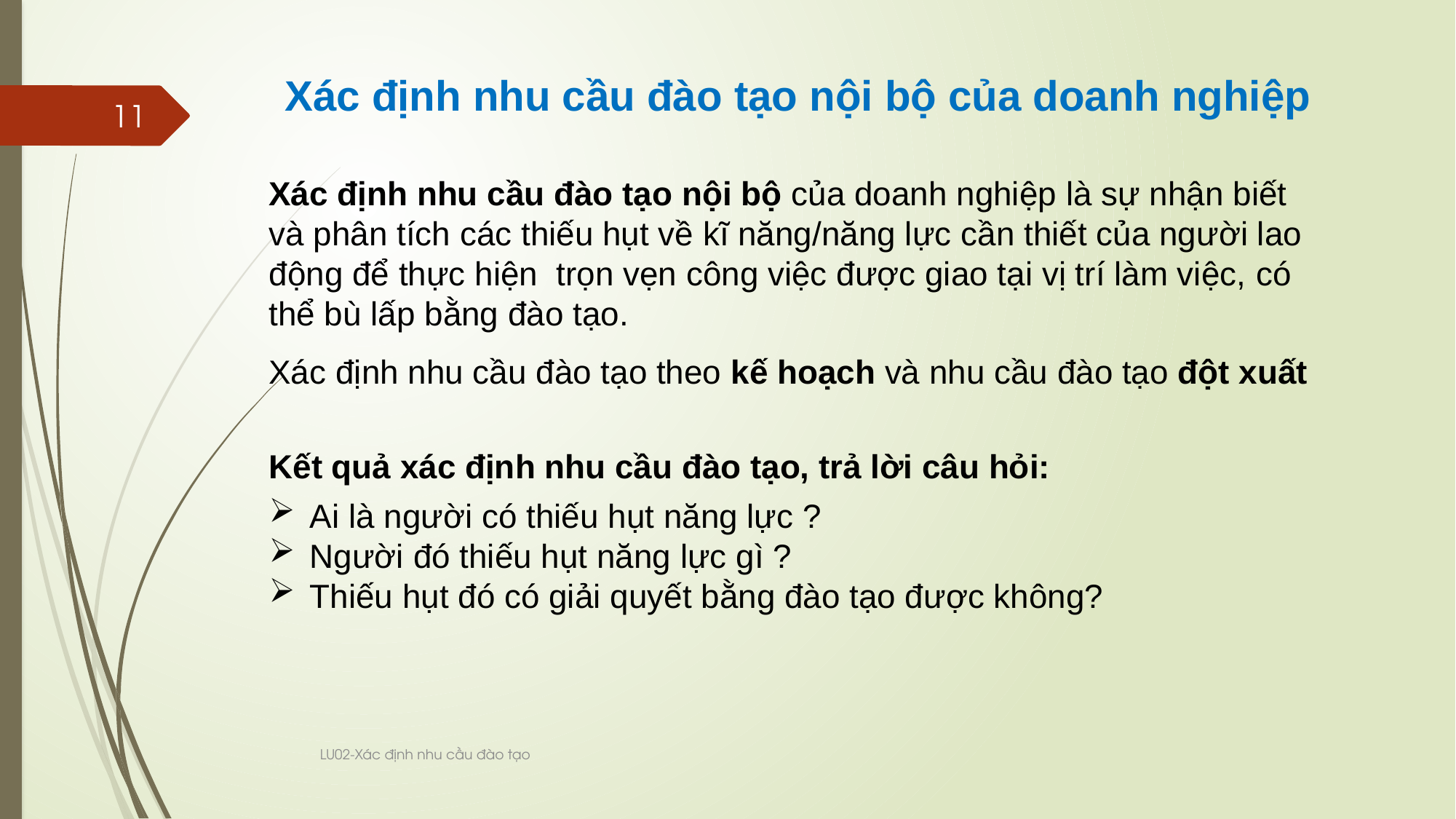

Xác định nhu cầu đào tạo nội bộ của doanh nghiệp
11
Xác định nhu cầu đào tạo nội bộ của doanh nghiệp là sự nhận biết và phân tích các thiếu hụt về kĩ năng/năng lực cần thiết của người lao động để thực hiện  trọn vẹn công việc được giao tại vị trí làm việc, có thể bù lấp bằng đào tạo.
Xác định nhu cầu đào tạo theo kế hoạch và nhu cầu đào tạo đột xuất
Kết quả xác định nhu cầu đào tạo, trả lời câu hỏi:
Ai là người có thiếu hụt năng lực ?
Người đó thiếu hụt năng lực gì ?
Thiếu hụt đó có giải quyết bằng đào tạo được không?
LU02-Xác định nhu cầu đào tạo